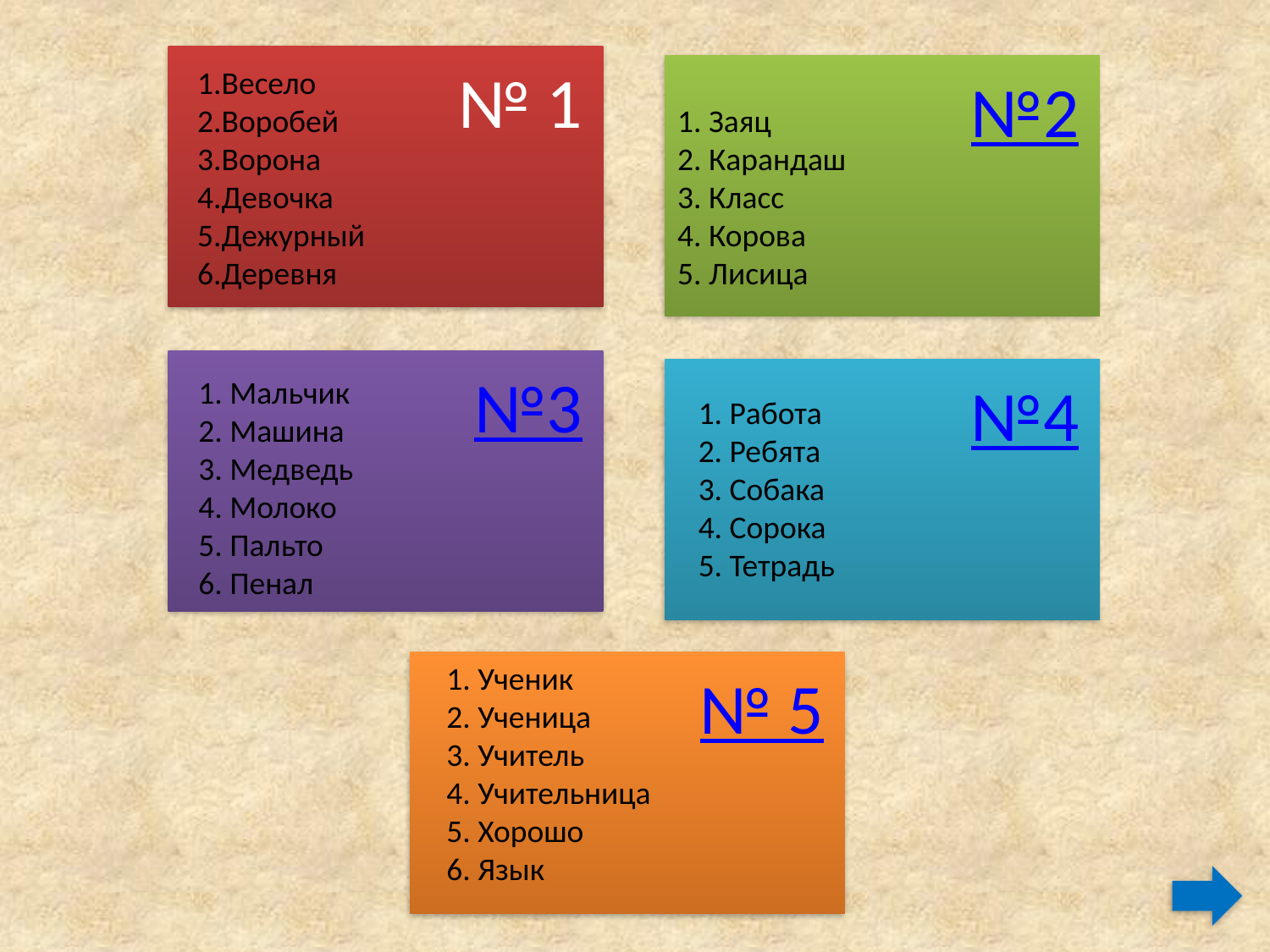

№ 1
№2
№3
№4
№ 5
1.Весело
2.Воробей
3.Ворона
4.Девочка
5.Дежурный
6.Деревня

1. Заяц
2. Карандаш
3. Класс
4. Корова
5. Лисица

1. Мальчик
2. Машина
3. Медведь
4. Молоко
5. Пальто
6. Пенал
1. Работа
2. Ребята
3. Собака
4. Сорока
5. Тетрадь
1. Ученик
2. Ученица
3. Учитель
4. Учительница
5. Хорошо
6. Язык